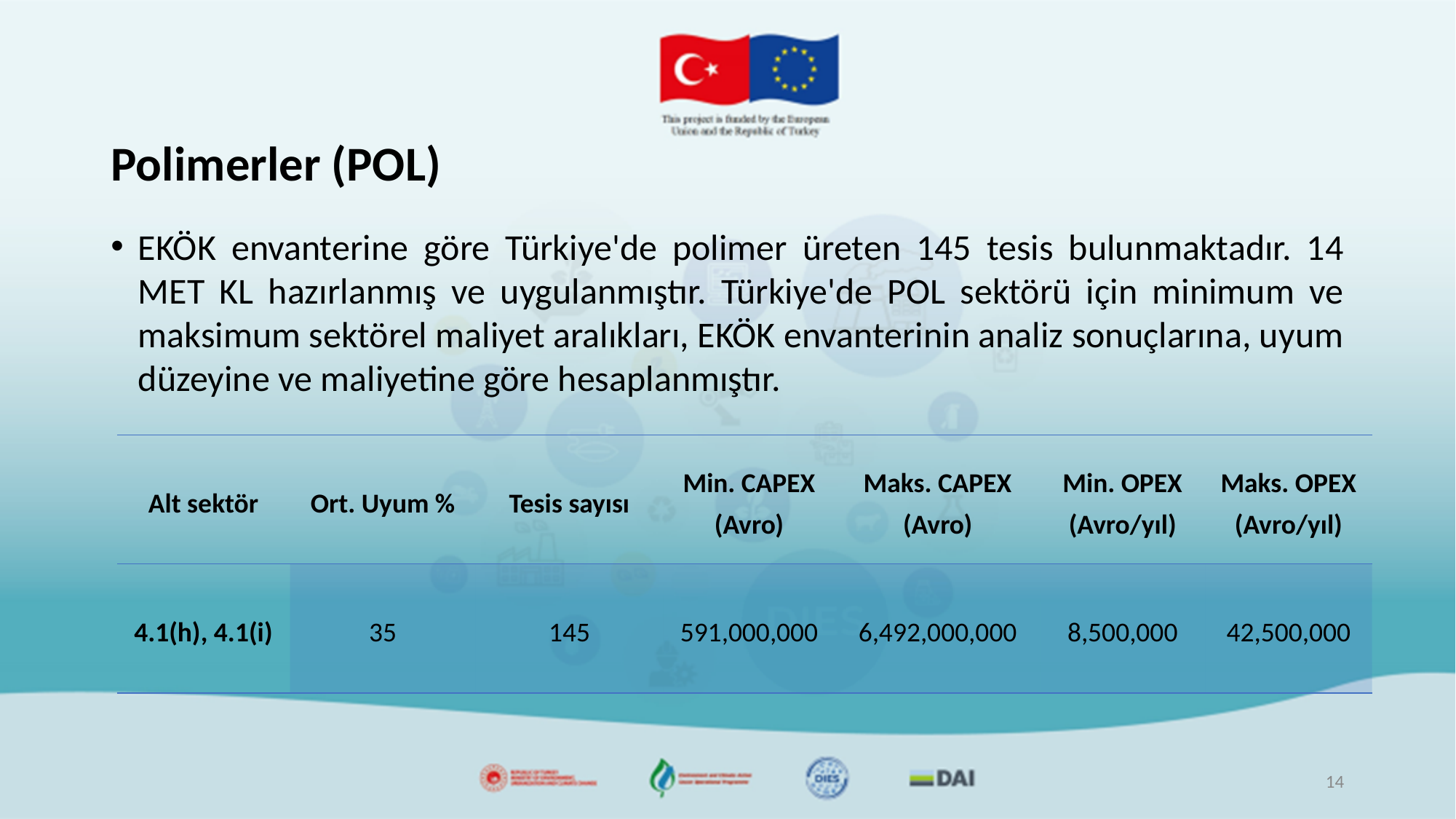

# Polimerler (POL)
EKÖK envanterine göre Türkiye'de polimer üreten 145 tesis bulunmaktadır. 14 MET KL hazırlanmış ve uygulanmıştır. Türkiye'de POL sektörü için minimum ve maksimum sektörel maliyet aralıkları, EKÖK envanterinin analiz sonuçlarına, uyum düzeyine ve maliyetine göre hesaplanmıştır.

| Alt sektör | Ort. Uyum % | Tesis sayısı | Min. CAPEX (Avro) | Maks. CAPEX (Avro) | Min. OPEX (Avro/yıl) | Maks. OPEX (Avro/yıl) |
| --- | --- | --- | --- | --- | --- | --- |
| 4.1(h), 4.1(i) | 35 | 145 | 591,000,000 | 6,492,000,000 | 8,500,000 | 42,500,000 |
14